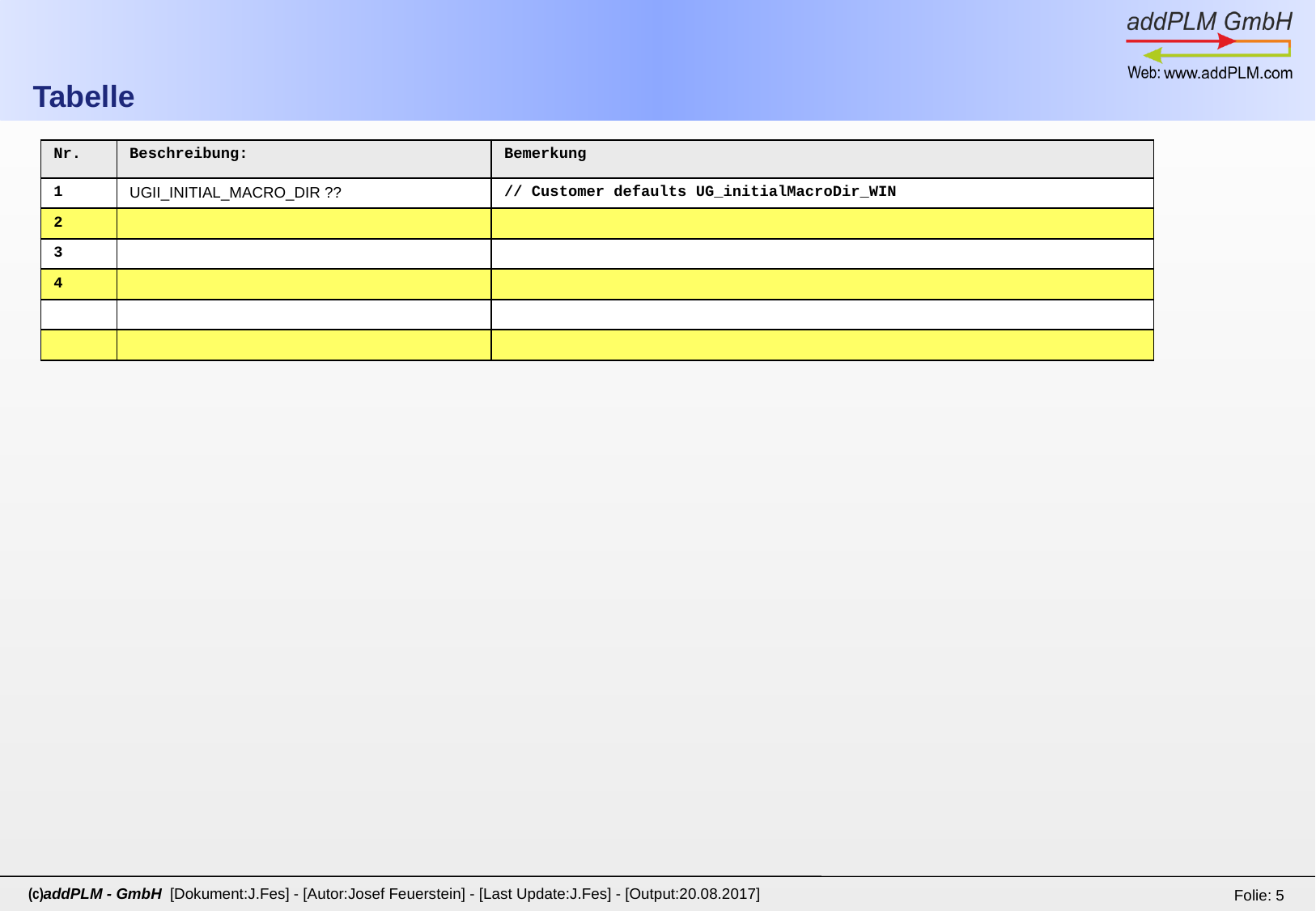

# Tabelle
| Nr. | Beschreibung: | Bemerkung |
| --- | --- | --- |
| 1 | UGII\_INITIAL\_MACRO\_DIR ?? | // Customer defaults UG\_initialMacroDir\_WIN |
| 2 |  |  |
| 3 |  |  |
| 4 |  |  |
|  |  |  |
|  |  |  |